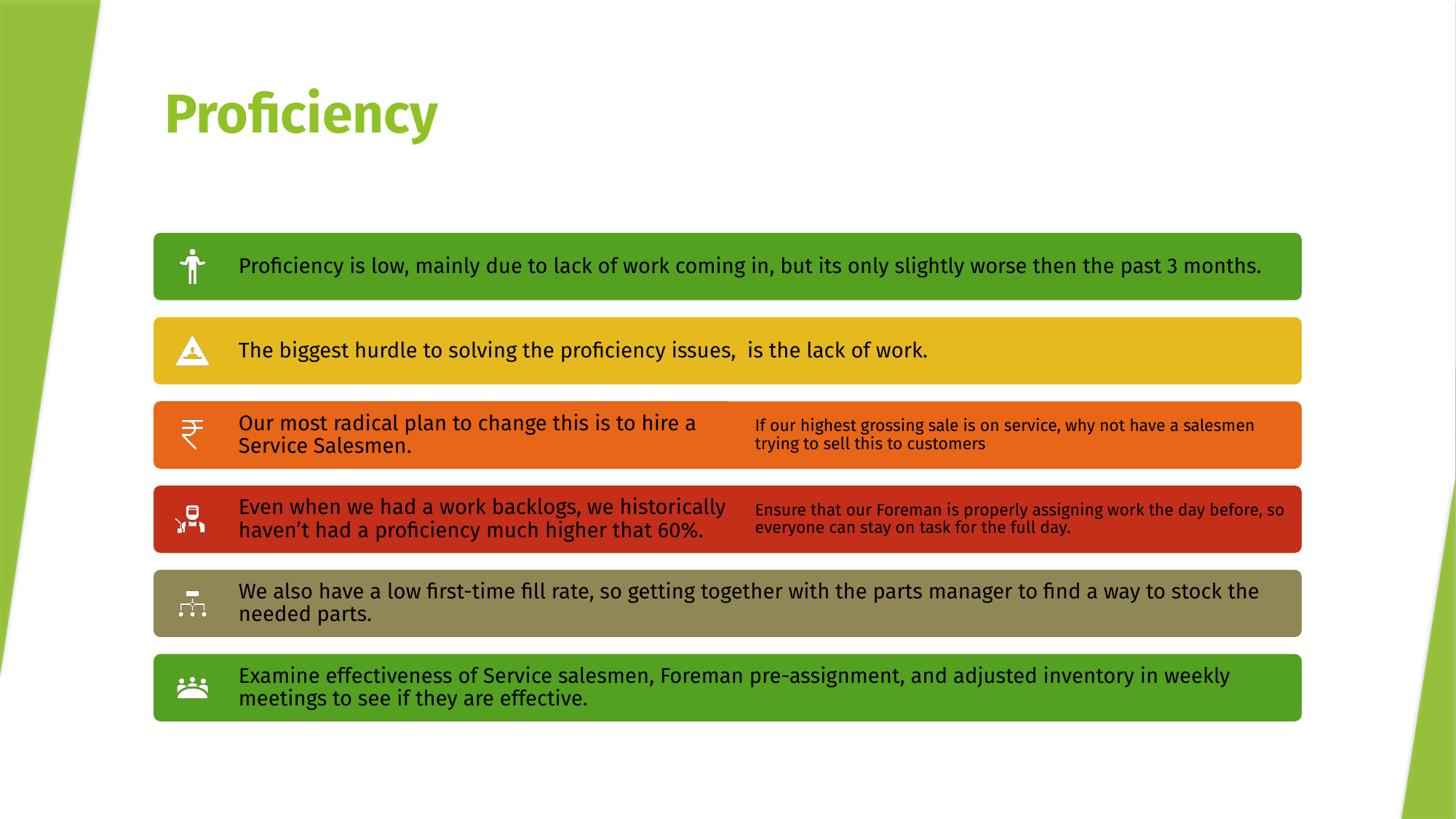

# Proficiency
Proficiency is low, mainly due to lack of work coming in, but its only slightly worse then the past 3 months.
The biggest hurdle to solving the proficiency issues,  is the lack of work.
Our most radical plan to change this is to hire a Service Salesmen.
If our highest grossing sale is on service, why not have a salesmen trying to sell this to customers
Even when we had a work backlogs, we historically haven’t had a proficiency much higher that 60%.
Ensure that our Foreman is properly assigning work the day before, so everyone can stay on task for the full day.
We also have a low first-time fill rate, so getting together with the parts manager to find a way to stock the needed parts.
Examine effectiveness of Service salesmen, Foreman pre-assignment, and adjusted inventory in weekly meetings to see if they are effective.